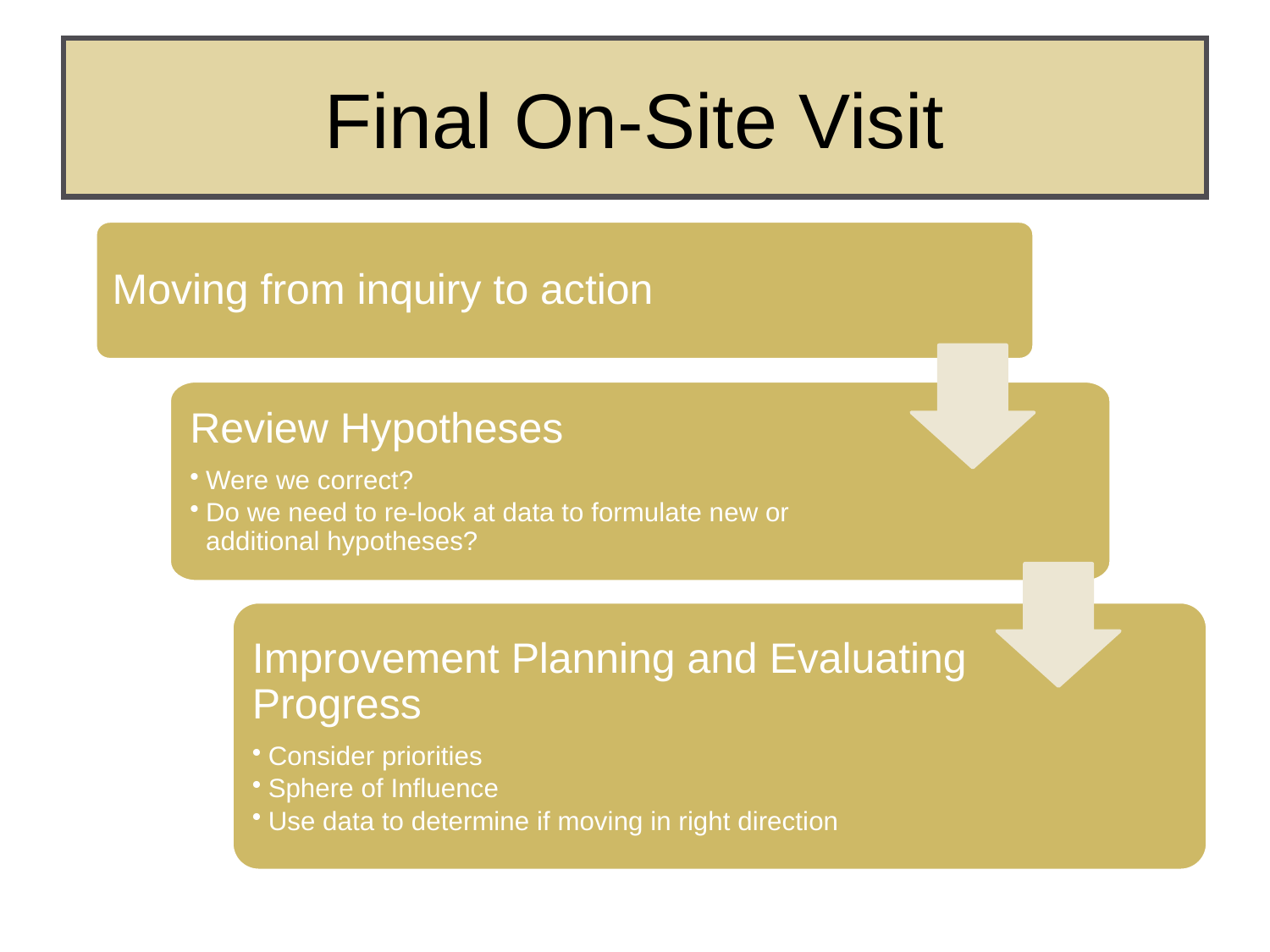

# Final On-Site Visit
Moving from inquiry to action

Review Hypotheses
Were we correct?
Do we need to re-look at data to formulate new or additional hypotheses?

Improvement Planning and Evaluating Progress
Consider priorities
Sphere of Influence
Use data to determine if moving in right direction